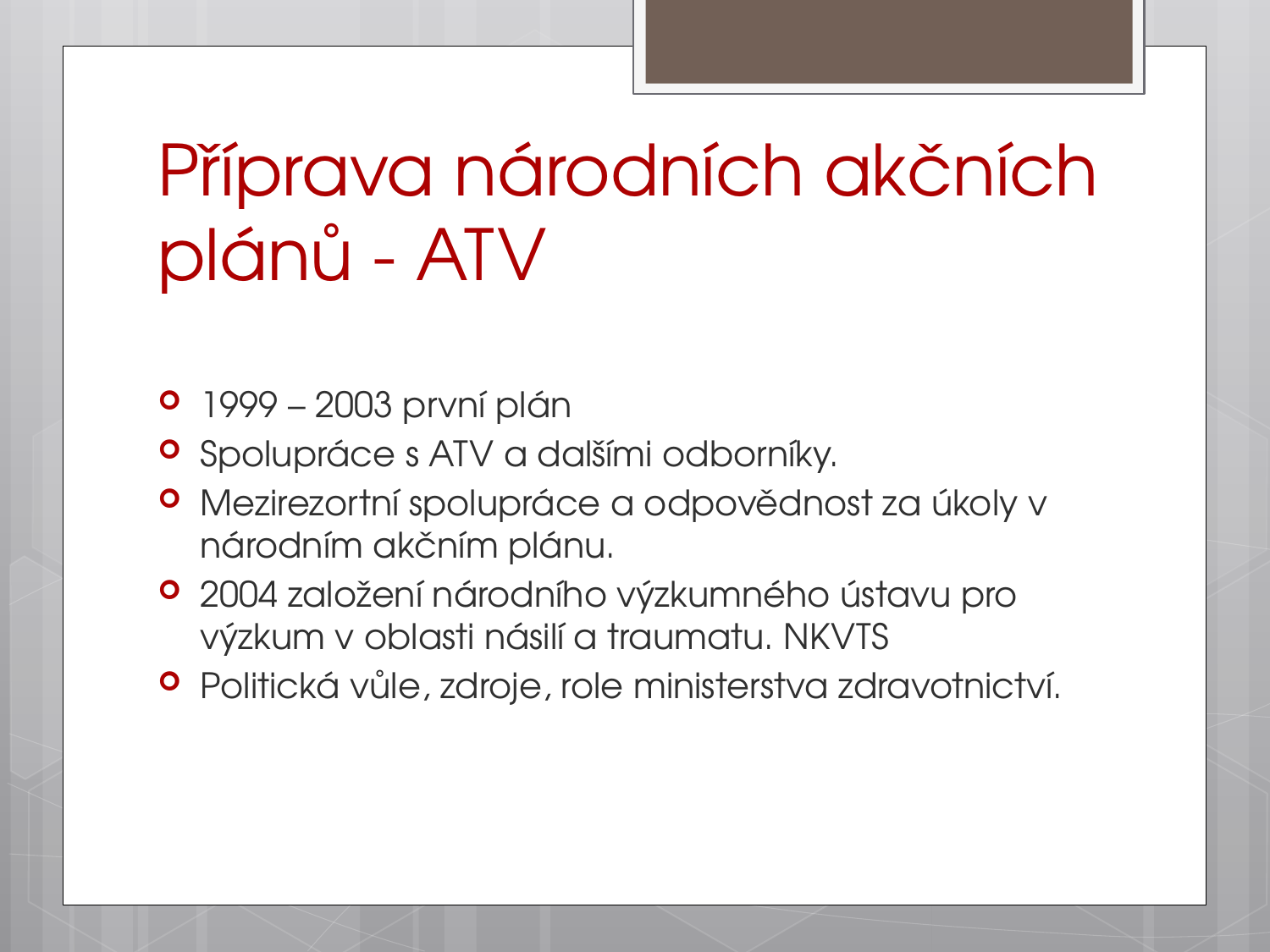

# Příprava národních akčních plánů - ATV
1999 – 2003 první plán
Spolupráce s ATV a dalšími odborníky.
Mezirezortní spolupráce a odpovědnost za úkoly v národním akčním plánu.
2004 založení národního výzkumného ústavu pro výzkum v oblasti násilí a traumatu. NKVTS
Politická vůle, zdroje, role ministerstva zdravotnictví.